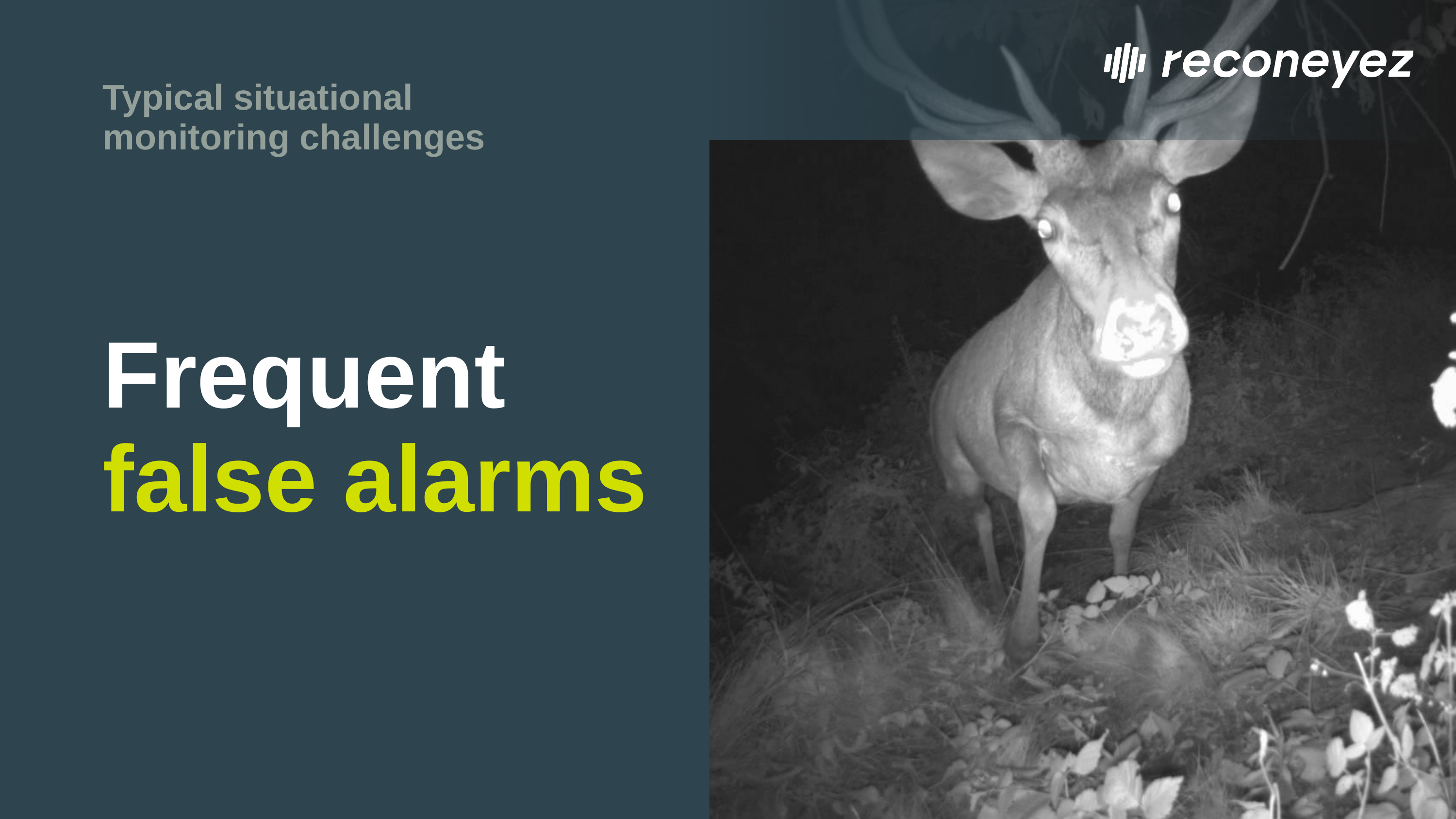

Typical situational
monitoring challenges
Frequent false alarms